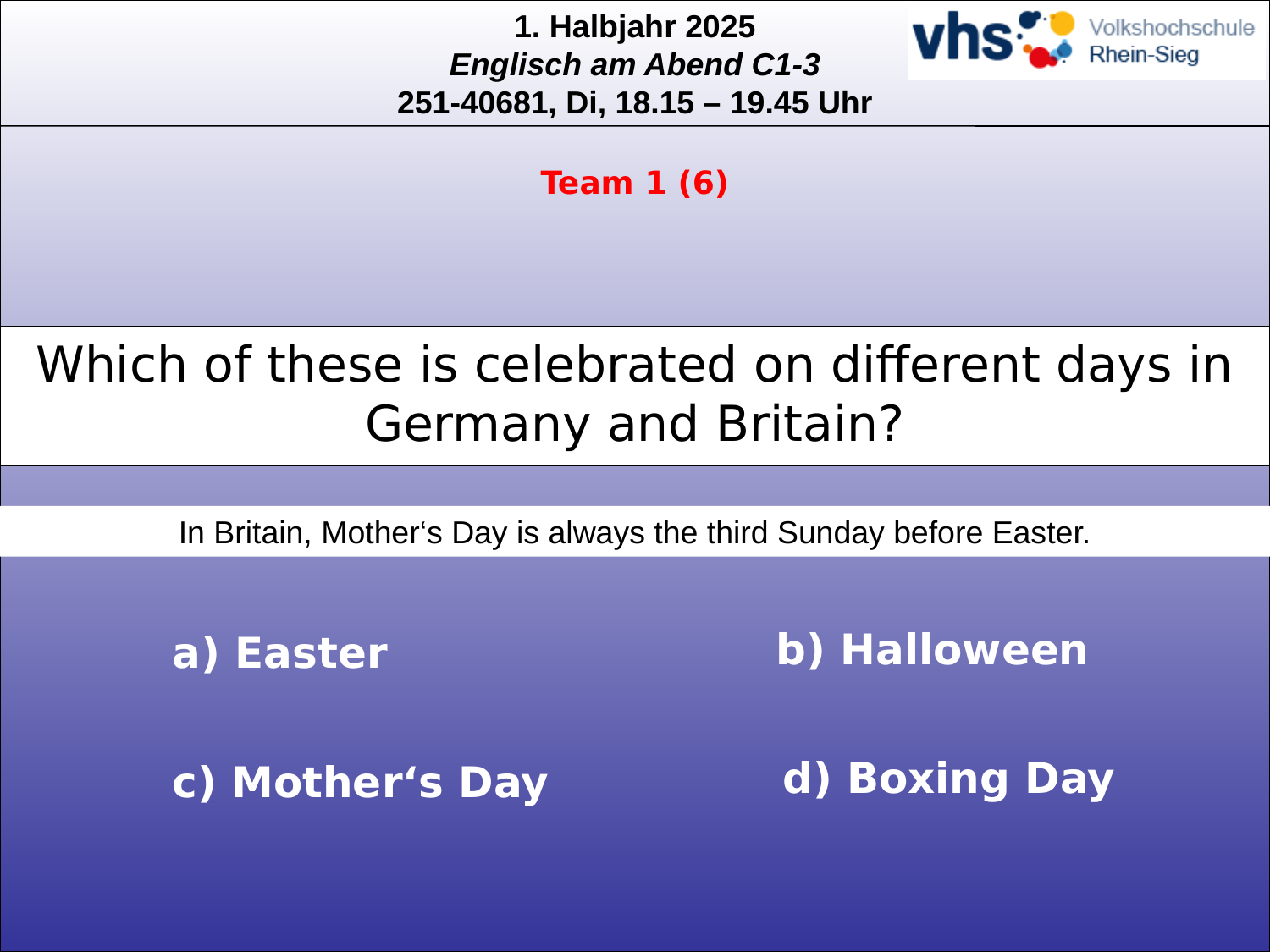

Team 1 (6)
# Which of these is celebrated on different days in Germany and Britain?
In Britain, Mother‘s Day is always the third Sunday before Easter.
b) Halloween
a) Easter
d) Boxing Day
c) Mother‘s Day